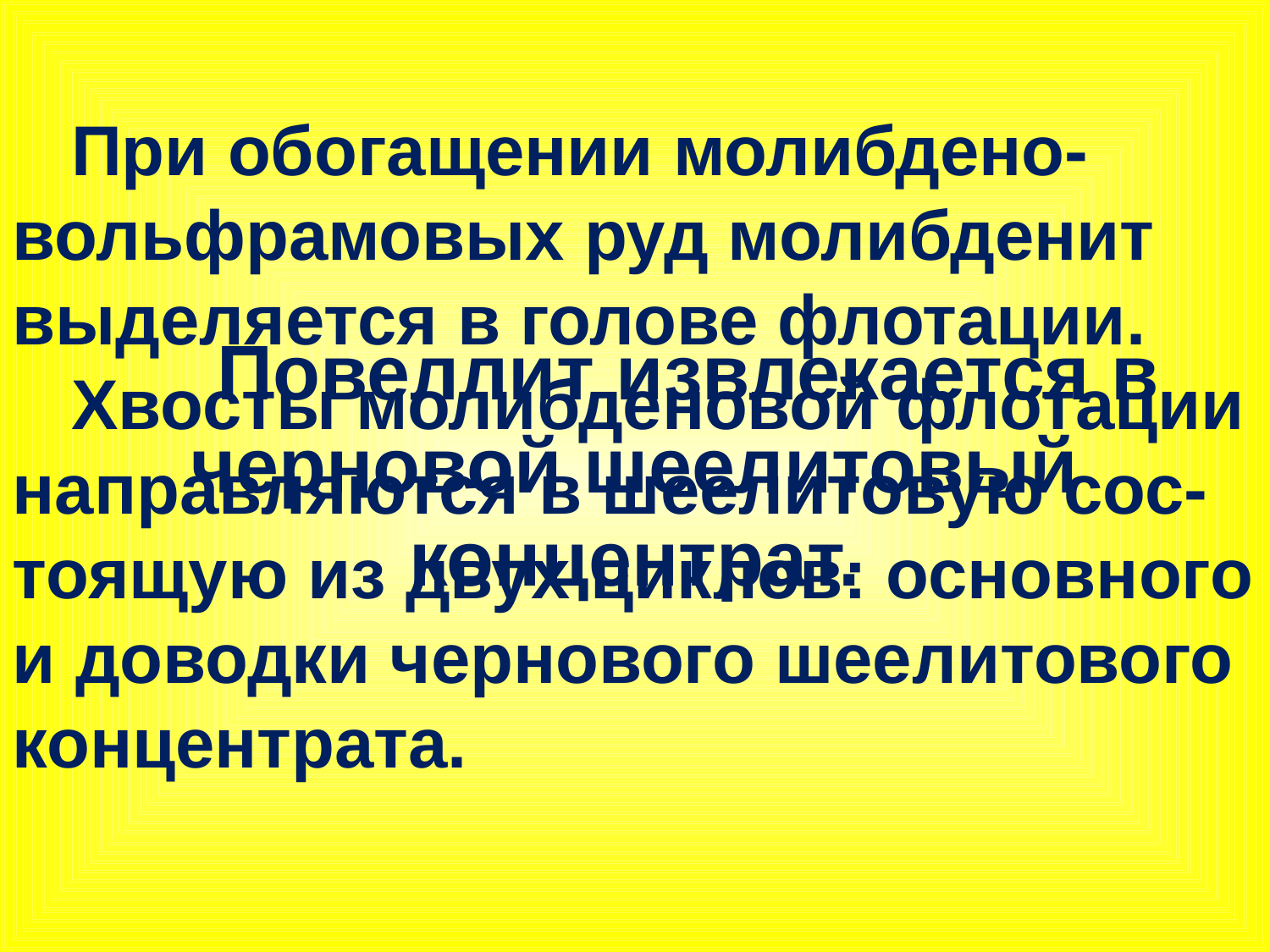

При обогащении молибдено-вольфрамовых руд молибденит выделяется в голове флотации.
   Хвосты молибденовой флотации направляются в шеелитовую сос-тоящую из двух циклов: основного и доводки чернового шеелитового концентрата.
     Повеллит извлекается в черновой шеелитовый концентрат.